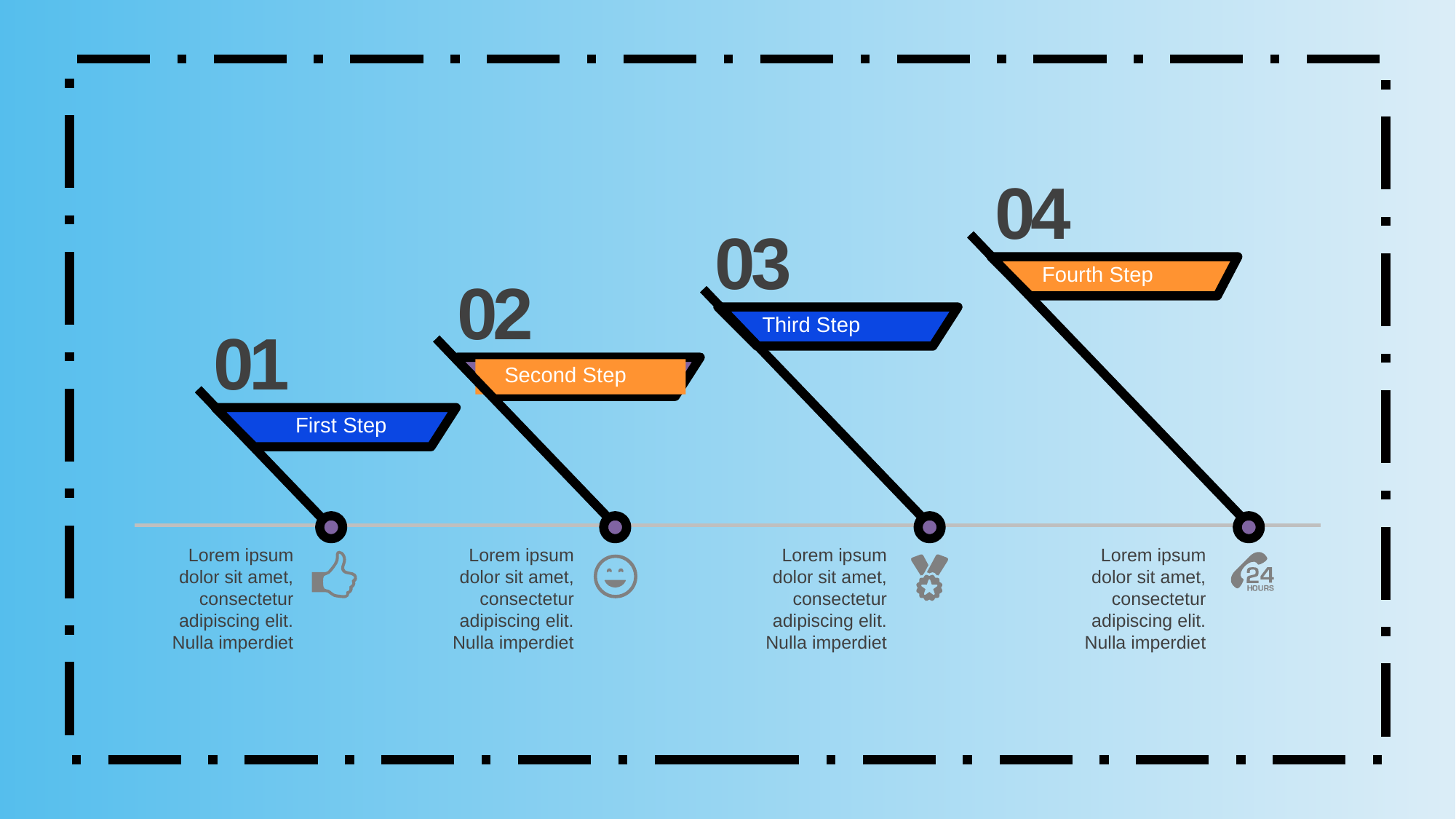

04
03
02

Fourth Step
01

Third Step

Second Step

First Step

Lorem ipsum dolor sit amet, consectetur adipiscing elit. Nulla imperdiet
Lorem ipsum dolor sit amet, consectetur adipiscing elit. Nulla imperdiet
Lorem ipsum dolor sit amet, consectetur adipiscing elit. Nulla imperdiet
Lorem ipsum dolor sit amet, consectetur adipiscing elit. Nulla imperdiet